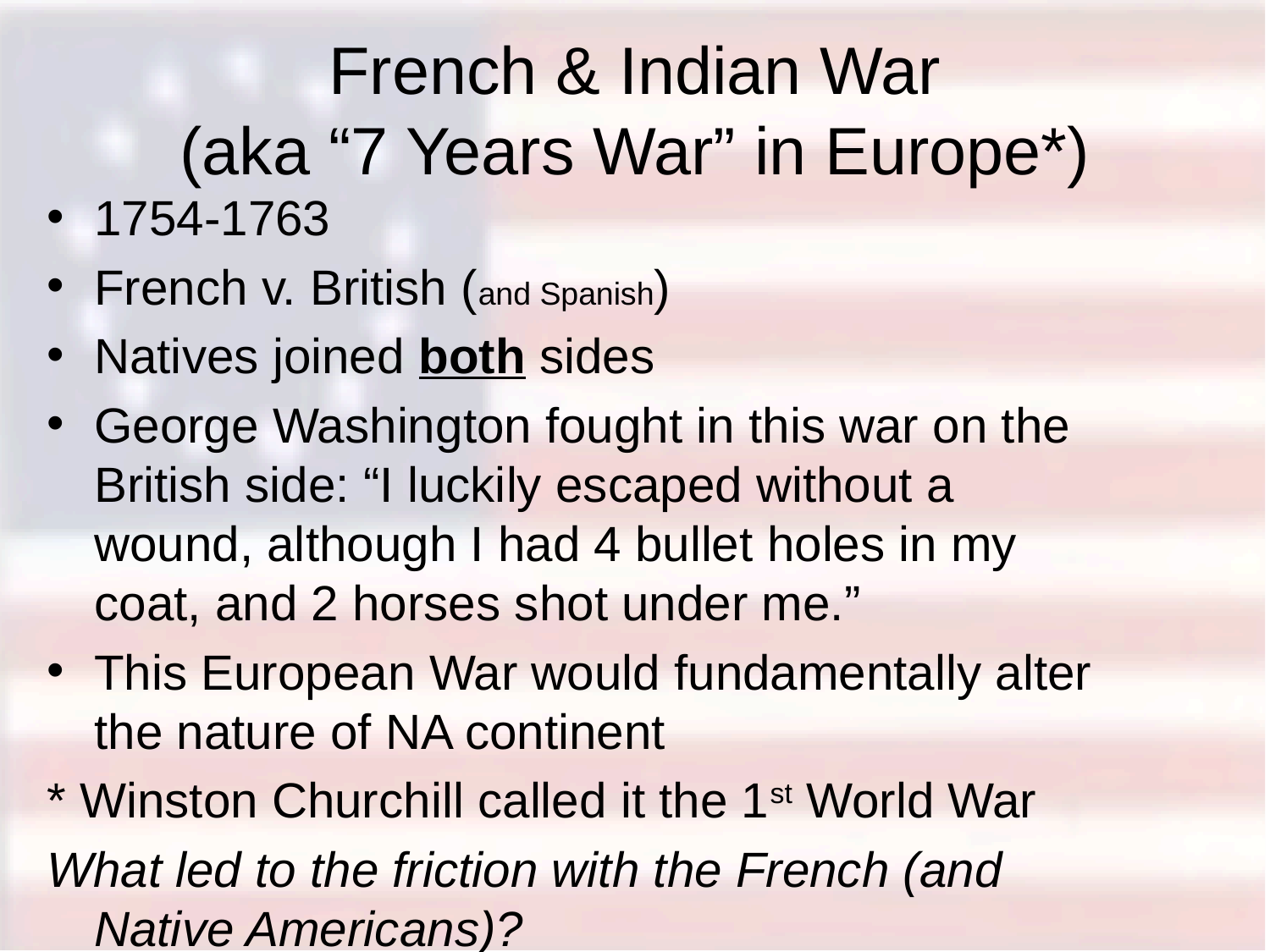

# French & Indian War (aka “7 Years War” in Europe*)
1754-1763
French v. British (and Spanish)
Natives joined both sides
George Washington fought in this war on the British side: “I luckily escaped without a wound, although I had 4 bullet holes in my coat, and 2 horses shot under me.”
This European War would fundamentally alter the nature of NA continent
* Winston Churchill called it the 1st World War
What led to the friction with the French (and Native Americans)?